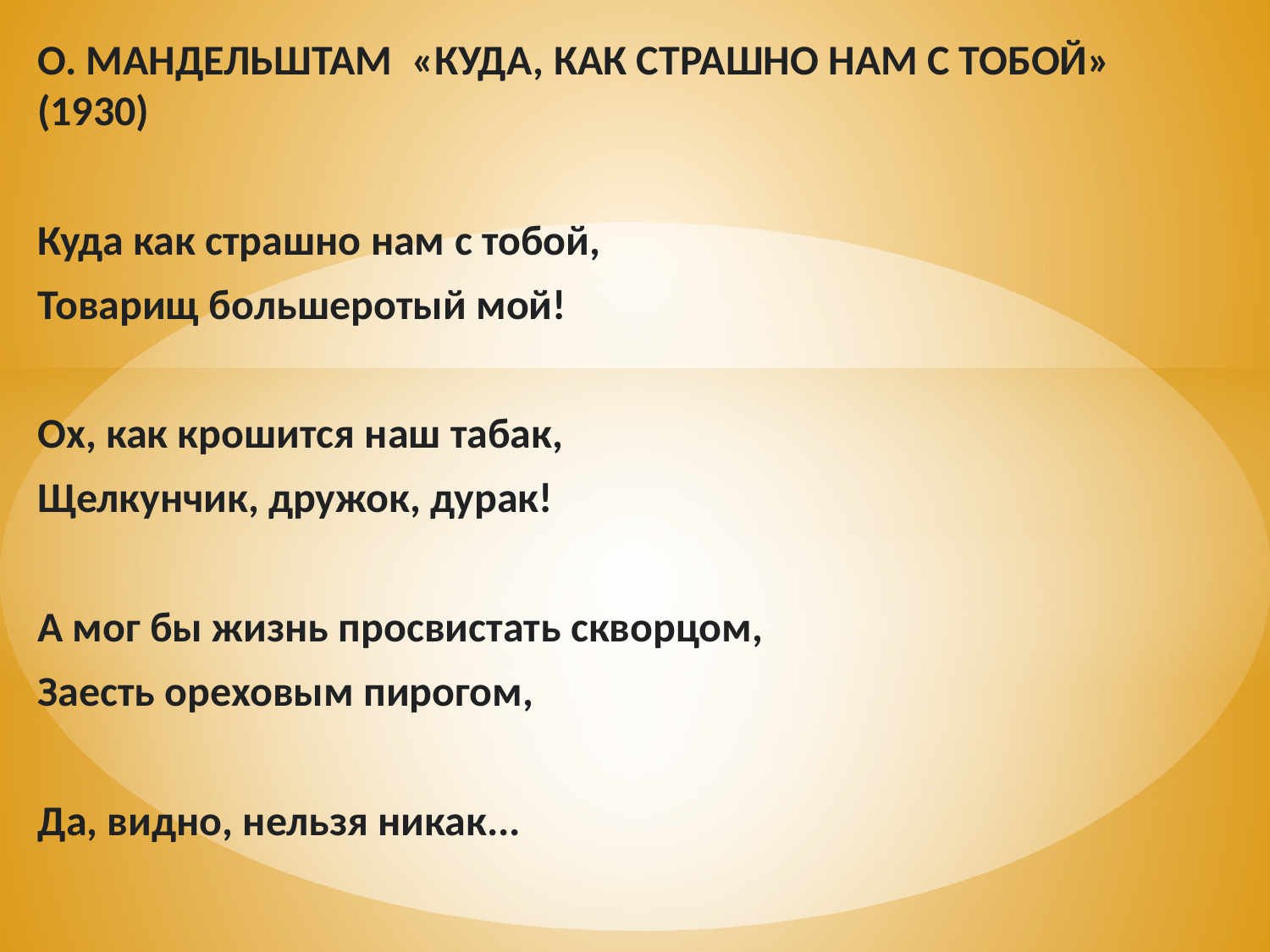

О. МАНДЕЛЬШТАМ  «КУДА, КАК СТРАШНО НАМ С ТОБОЙ»    (1930)

Куда как страшно нам с тобой,
Товарищ большеротый мой!

Ох, как крошится наш табак,
Щелкунчик, дружок, дурак!

А мог бы жизнь просвистать скворцом,
Заесть ореховым пирогом,

Да, видно, нельзя никак...